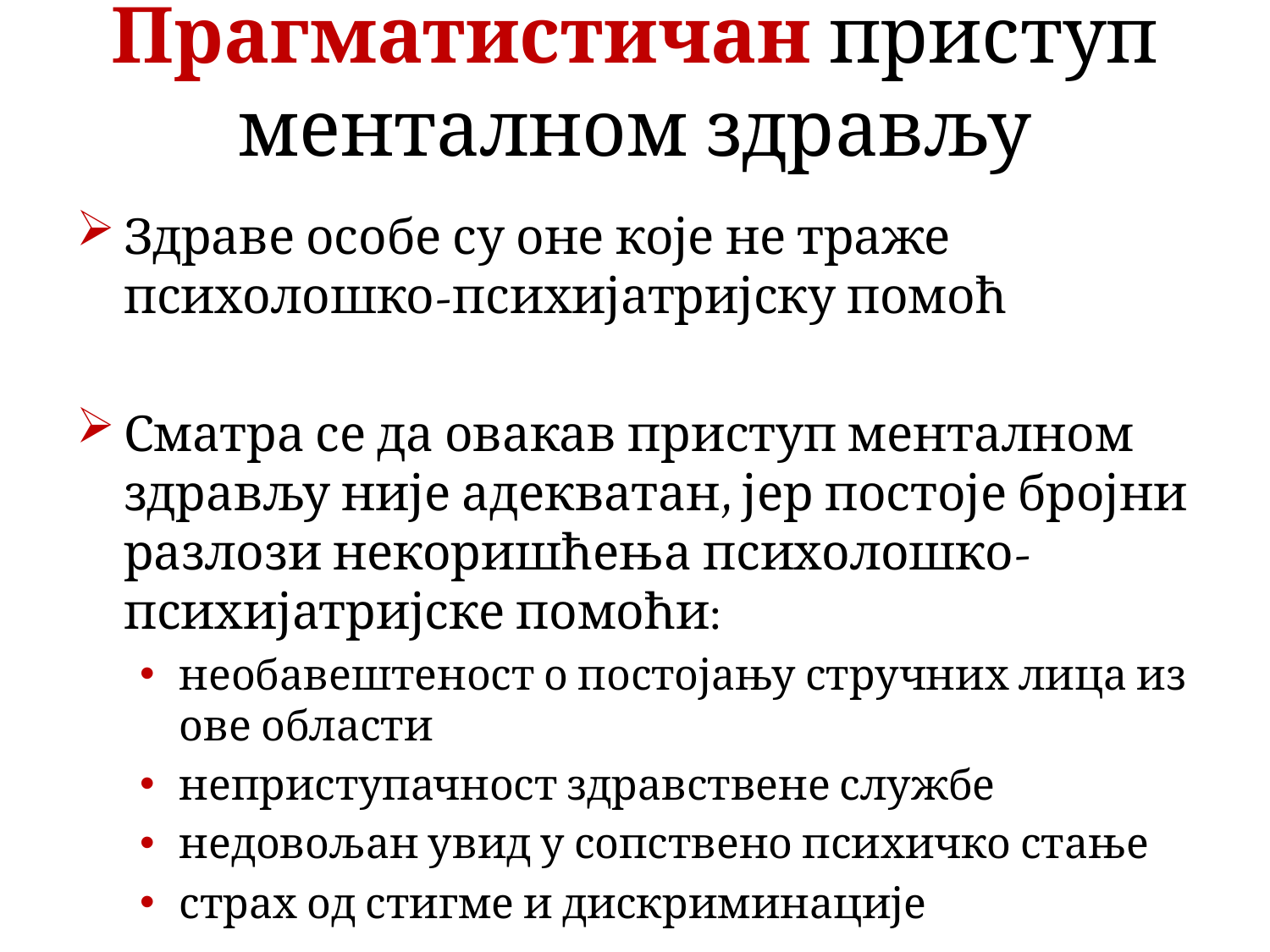

# Прагматистичан приступ менталном здрављу
Здраве особе су оне које не траже психолошко-психијатријску помоћ

Сматра се да овакав приступ менталном здрављу није адекватан, јер постоје бројни разлози некоришћења психолошко-психијатријске помоћи:
необавештеност о постојању стручних лица из ове области
неприступачност здравствене службе
недовољан увид у сопствено психичко стање
страх од стигме и дискриминације